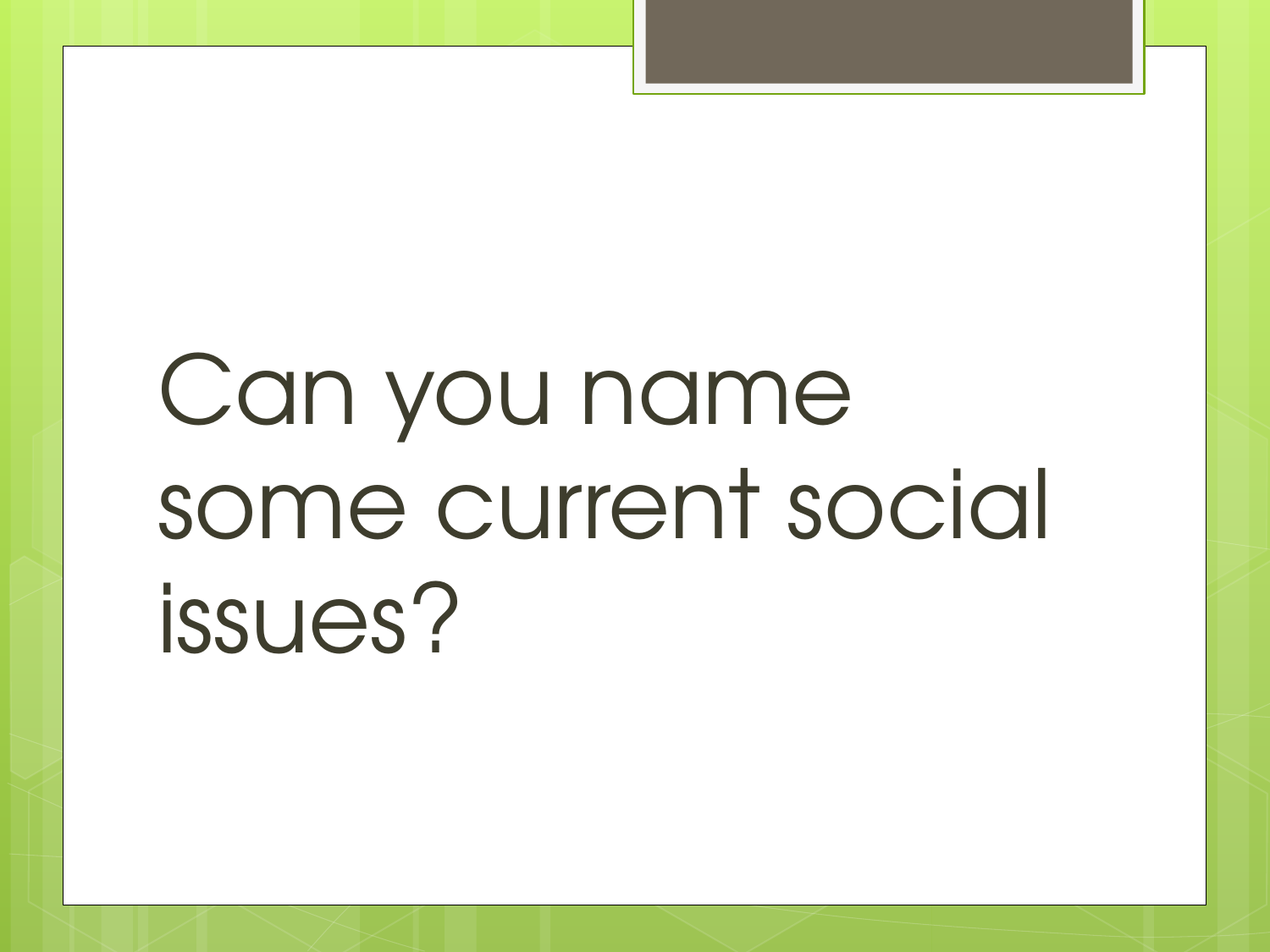

#
Can you name some current social issues?